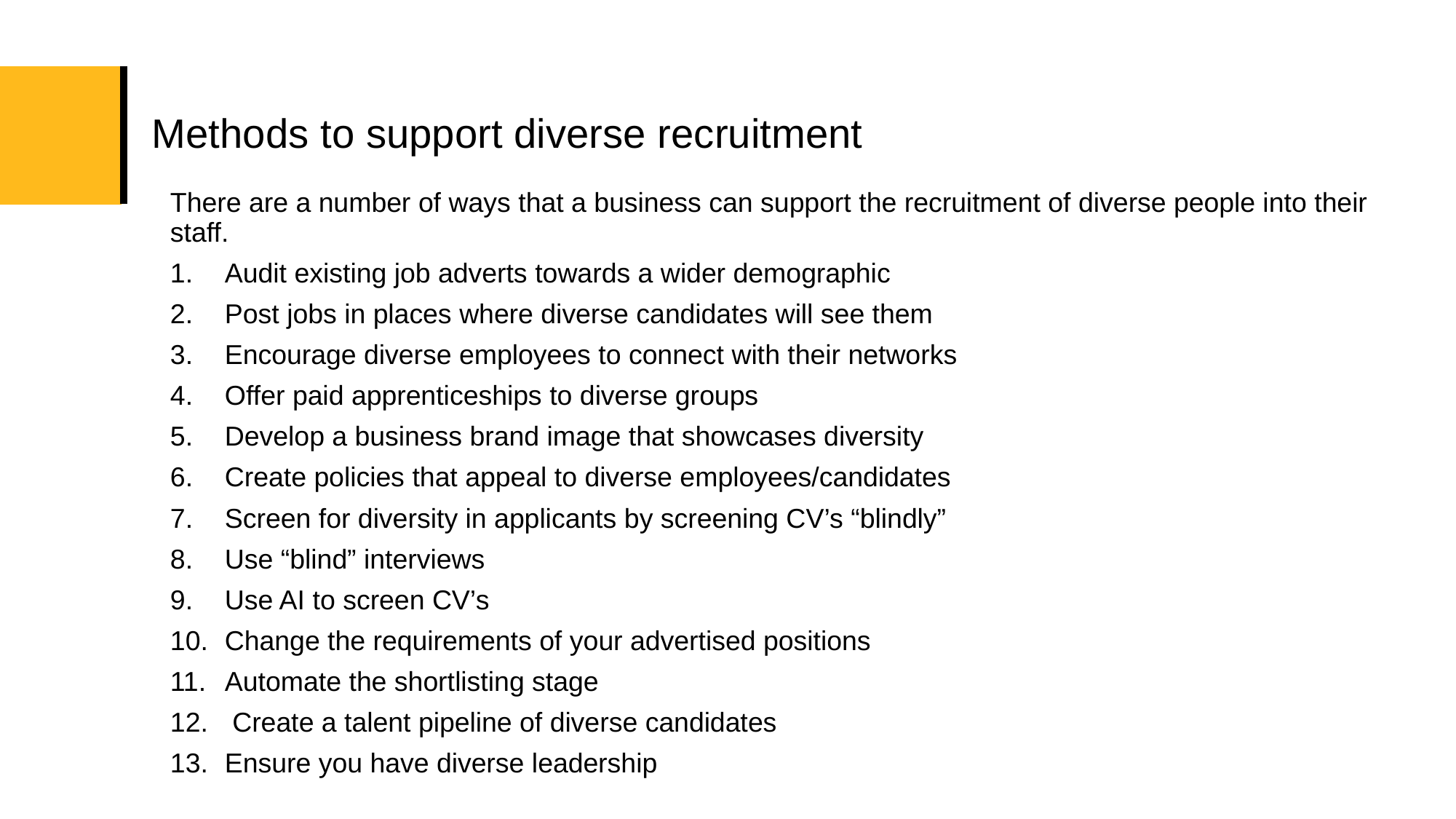

# Methods to support diverse recruitment
There are a number of ways that a business can support the recruitment of diverse people into their staff.
Audit existing job adverts towards a wider demographic
Post jobs in places where diverse candidates will see them
Encourage diverse employees to connect with their networks
Offer paid apprenticeships to diverse groups
Develop a business brand image that showcases diversity
Create policies that appeal to diverse employees/candidates
Screen for diversity in applicants by screening CV’s “blindly”
Use “blind” interviews
Use AI to screen CV’s
Change the requirements of your advertised positions
Automate the shortlisting stage
 Create a talent pipeline of diverse candidates
Ensure you have diverse leadership